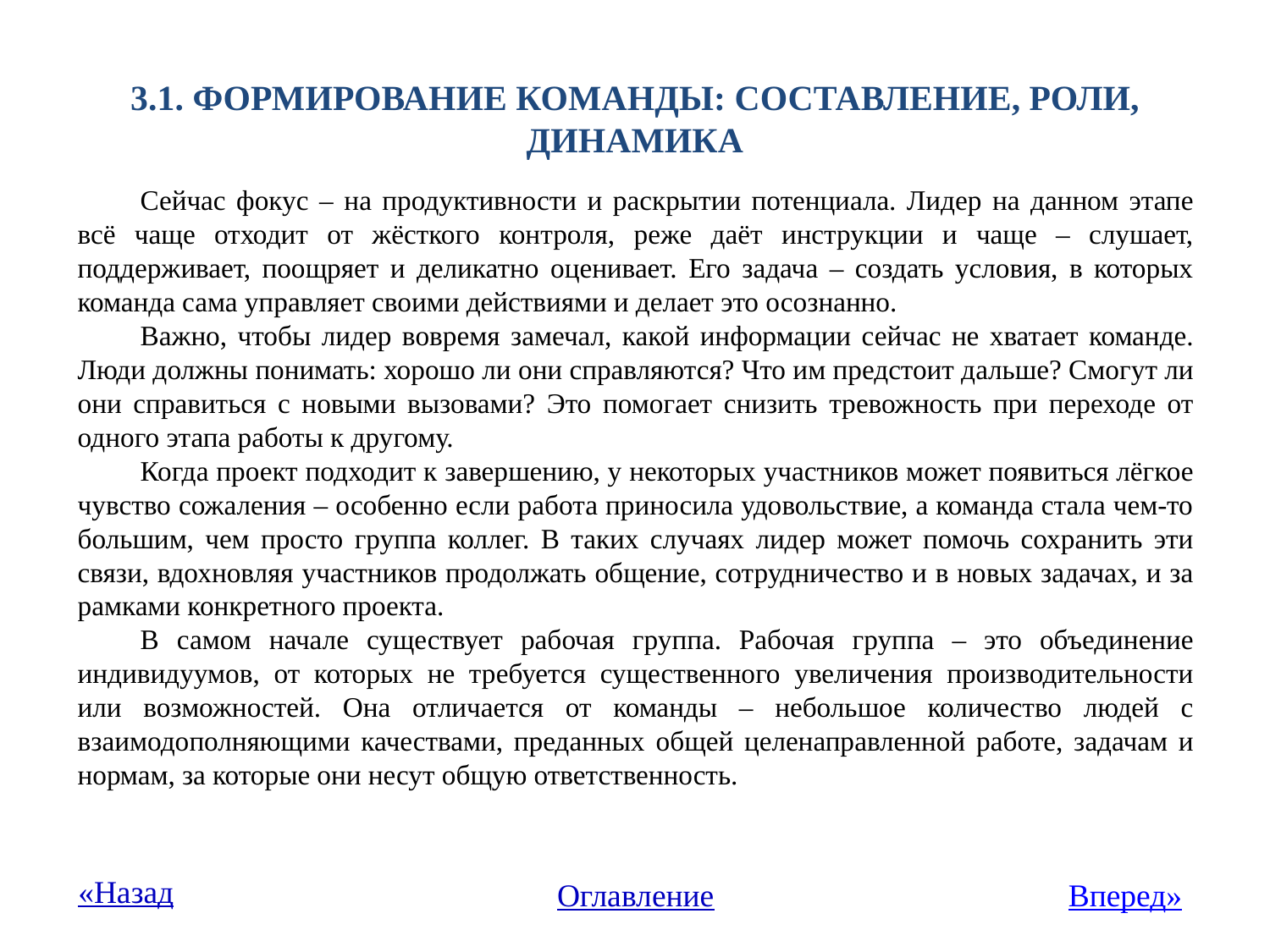

# 3.1. Формирование команды: составление, роли, динамика
Сейчас фокус – на продуктивности и раскрытии потенциала. Лидер на данном этапе всё чаще отходит от жёсткого контроля, реже даёт инструкции и чаще – слушает, поддерживает, поощряет и деликатно оценивает. Его задача – создать условия, в которых команда сама управляет своими действиями и делает это осознанно.
Важно, чтобы лидер вовремя замечал, какой информации сейчас не хватает команде. Люди должны понимать: хорошо ли они справляются? Что им предстоит дальше? Смогут ли они справиться с новыми вызовами? Это помогает снизить тревожность при переходе от одного этапа работы к другому.
Когда проект подходит к завершению, у некоторых участников может появиться лёгкое чувство сожаления – особенно если работа приносила удовольствие, а команда стала чем-то большим, чем просто группа коллег. В таких случаях лидер может помочь сохранить эти связи, вдохновляя участников продолжать общение, сотрудничество и в новых задачах, и за рамками конкретного проекта.
В самом начале существует рабочая группа. Рабочая группа – это объединение индивидуумов, от которых не требуется существенного увеличения производительности или возможностей. Она отличается от команды – небольшое количество людей с взаимодополняющими качествами, преданных общей целенаправленной работе, задачам и нормам, за которые они несут общую ответственность.

«Назад
Оглавление
Вперед»